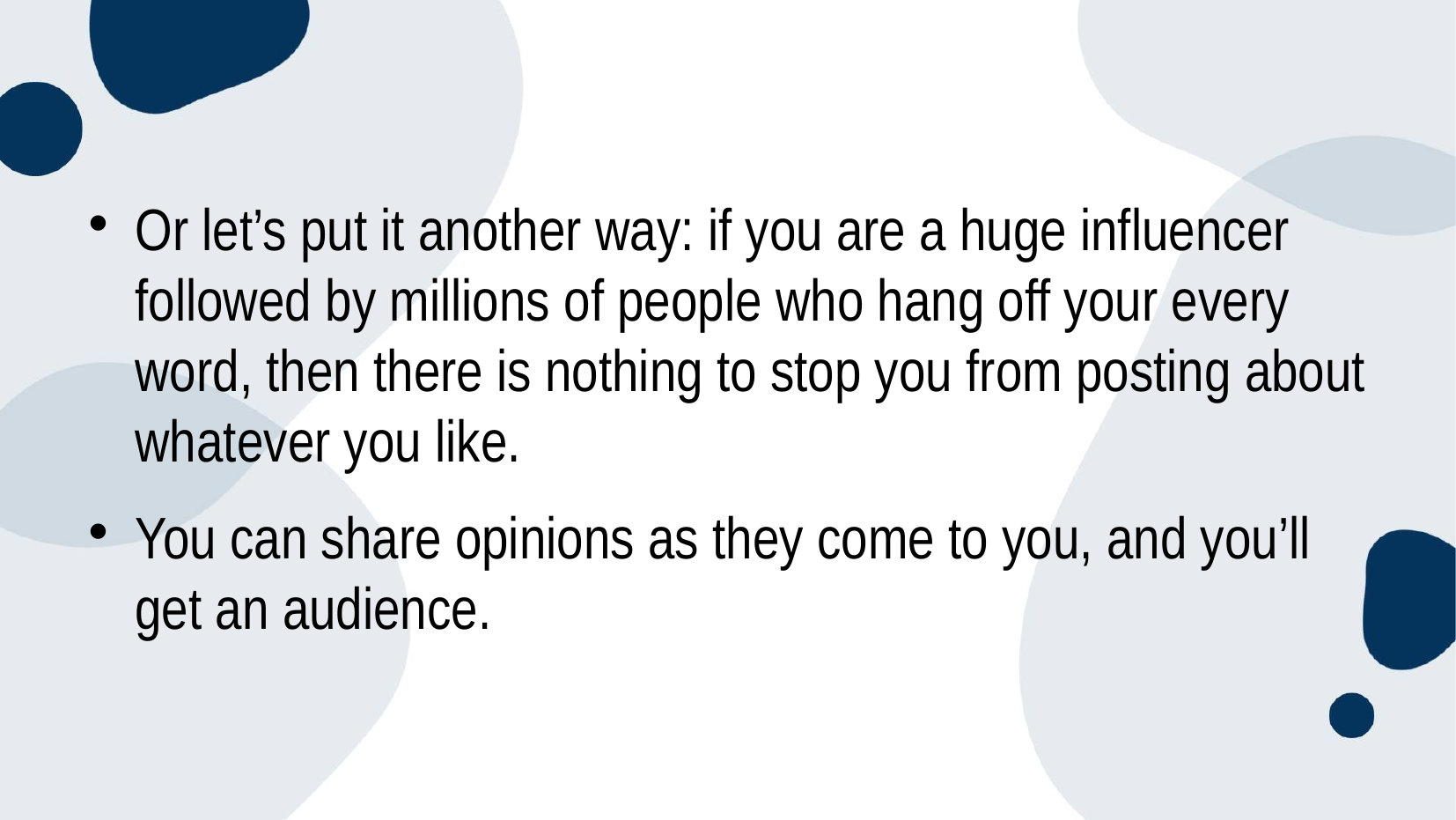

Or let’s put it another way: if you are a huge influencer followed by millions of people who hang off your every word, then there is nothing to stop you from posting about whatever you like.
You can share opinions as they come to you, and you’ll get an audience.